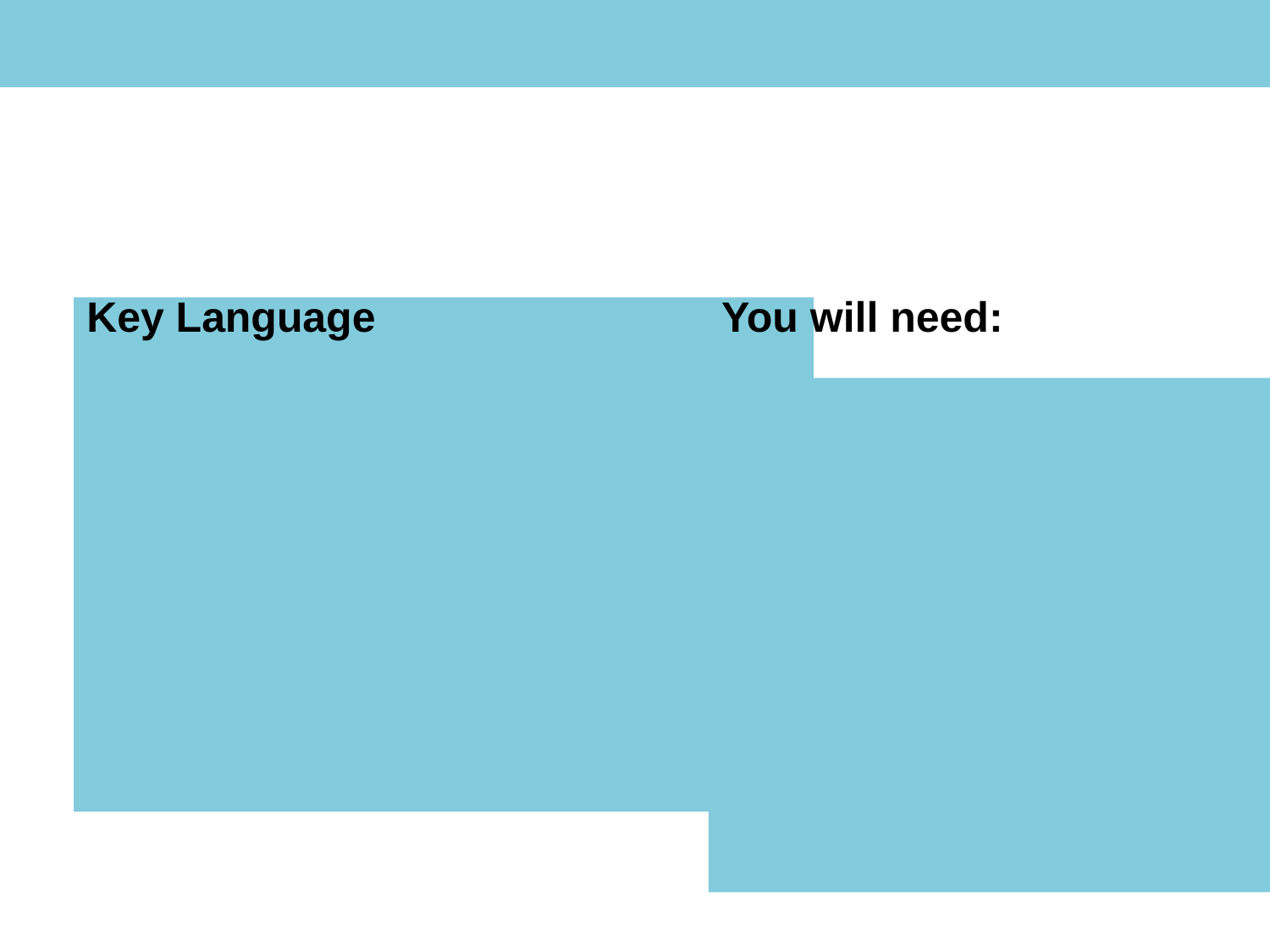

Key Language
You will need:

part
whole
equal
unequal

The whole has ___ equal parts.

pencil or pen
ruler
paper